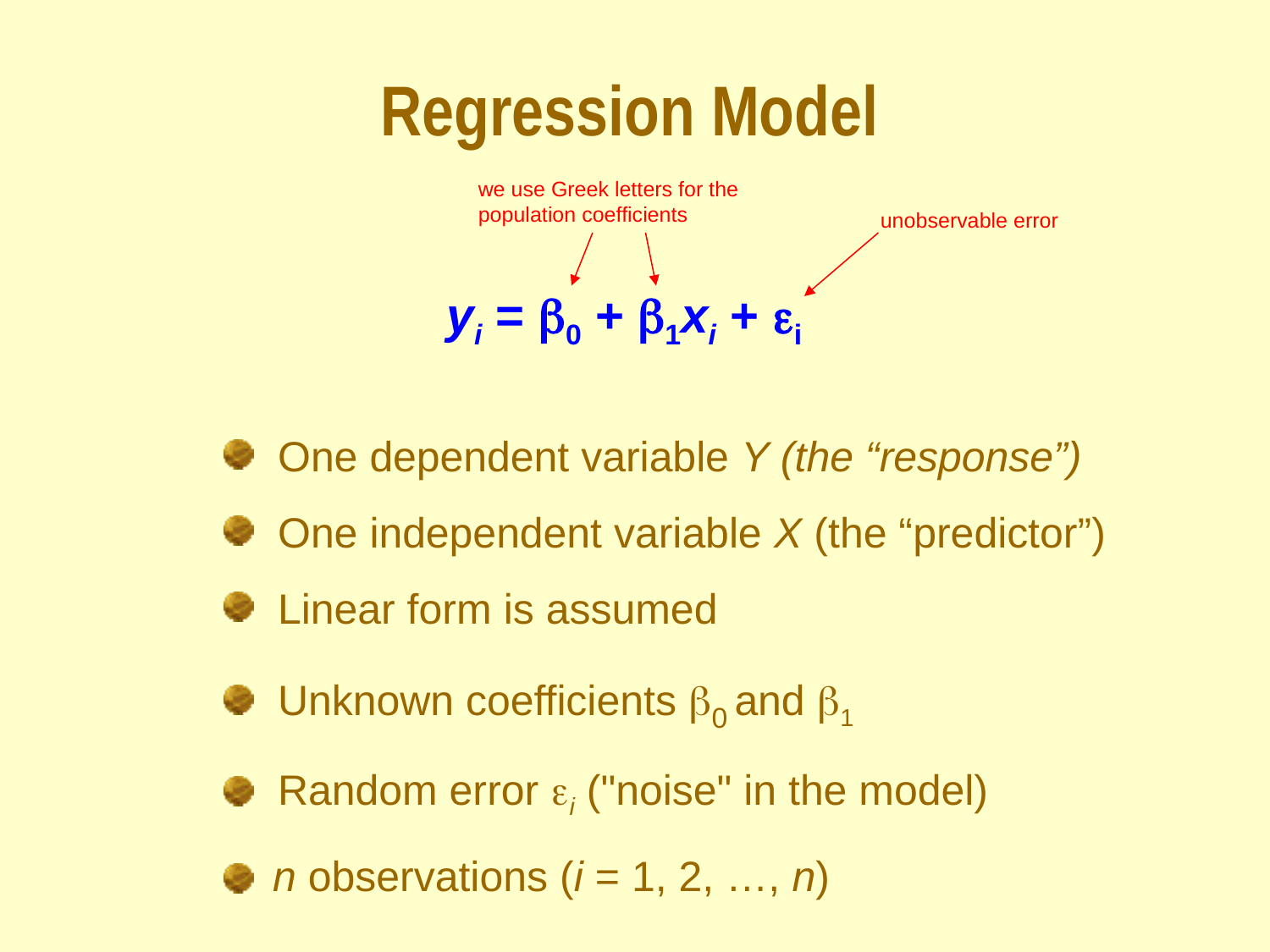

# Regression Model
we use Greek letters for the population coefficients
unobservable error

yi = β0 + β1xi + εi
  One dependent variable Y (the “response”)
  One independent variable X (the “predictor”)
  Linear form is assumed
  Unknown coefficients β0 and β1
  Random error εi ("noise" in the model)
  n observations (i = 1, 2, …, n)